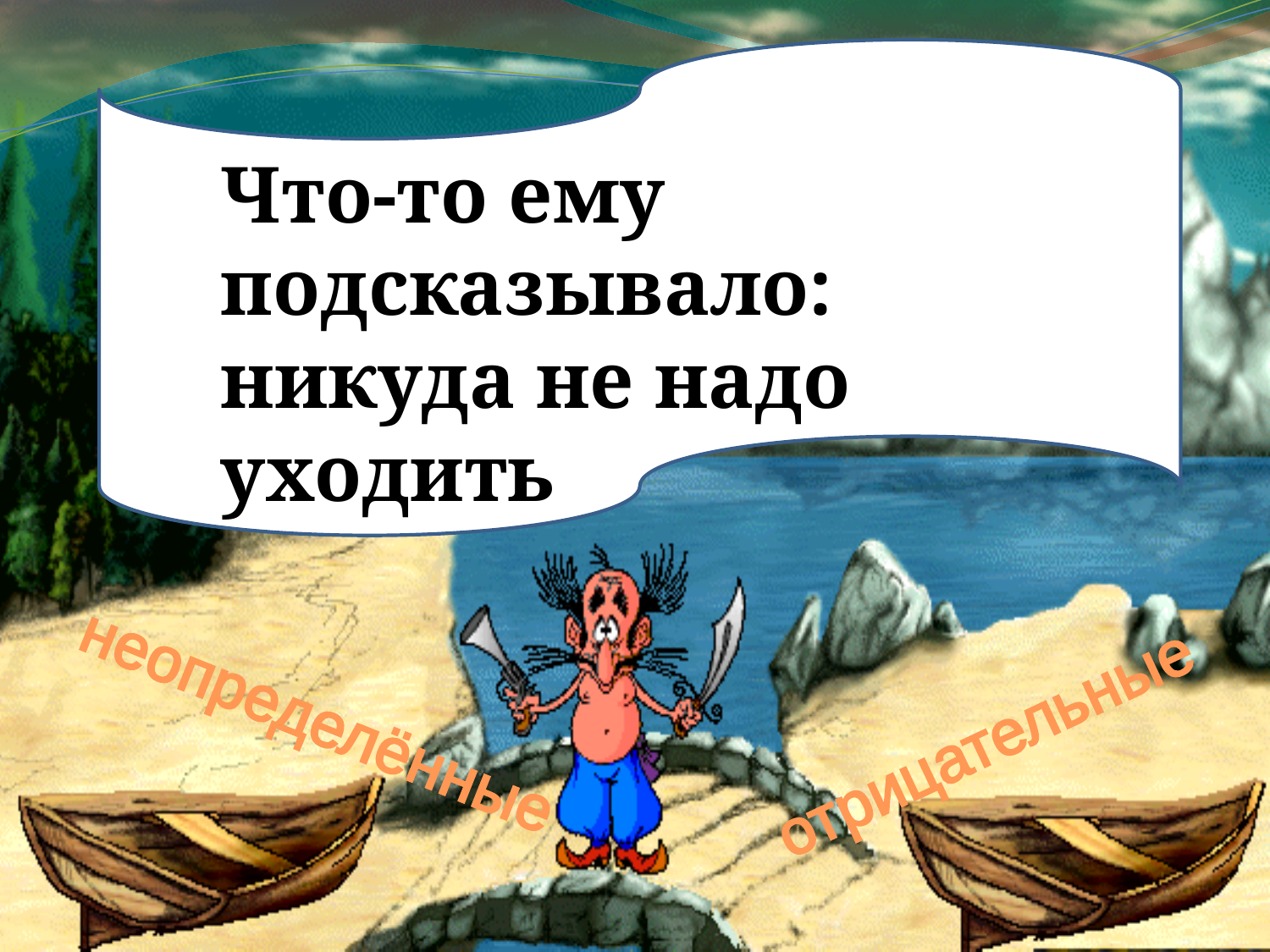

Что-то ему подсказывало: никуда не надо уходить
неопределённые
отрицательные